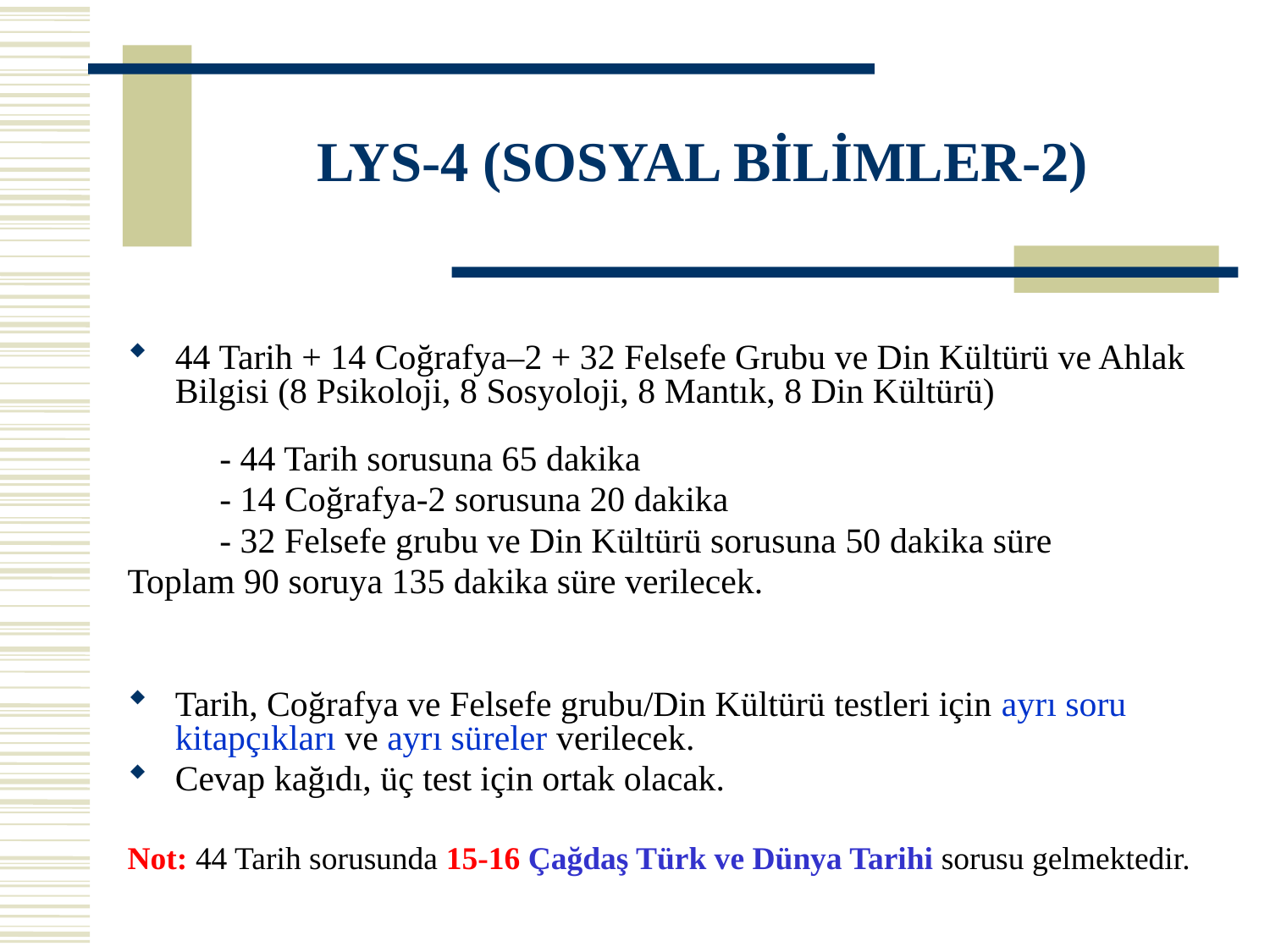

# LYS-4 (SOSYAL BİLİMLER-2)
44 Tarih + 14 Coğrafya–2 + 32 Felsefe Grubu ve Din Kültürü ve Ahlak Bilgisi (8 Psikoloji, 8 Sosyoloji, 8 Mantık, 8 Din Kültürü)
     - 44 Tarih sorusuna 65 dakika
	     - 14 Coğrafya-2 sorusuna 20 dakika
	     - 32 Felsefe grubu ve Din Kültürü sorusuna 50 dakika süre
Toplam 90 soruya 135 dakika süre verilecek.

Tarih, Coğrafya ve Felsefe grubu/Din Kültürü testleri için ayrı soru kitapçıkları ve ayrı süreler verilecek.
Cevap kağıdı, üç test için ortak olacak.

Not: 44 Tarih sorusunda 15-16 Çağdaş Türk ve Dünya Tarihi sorusu gelmektedir.